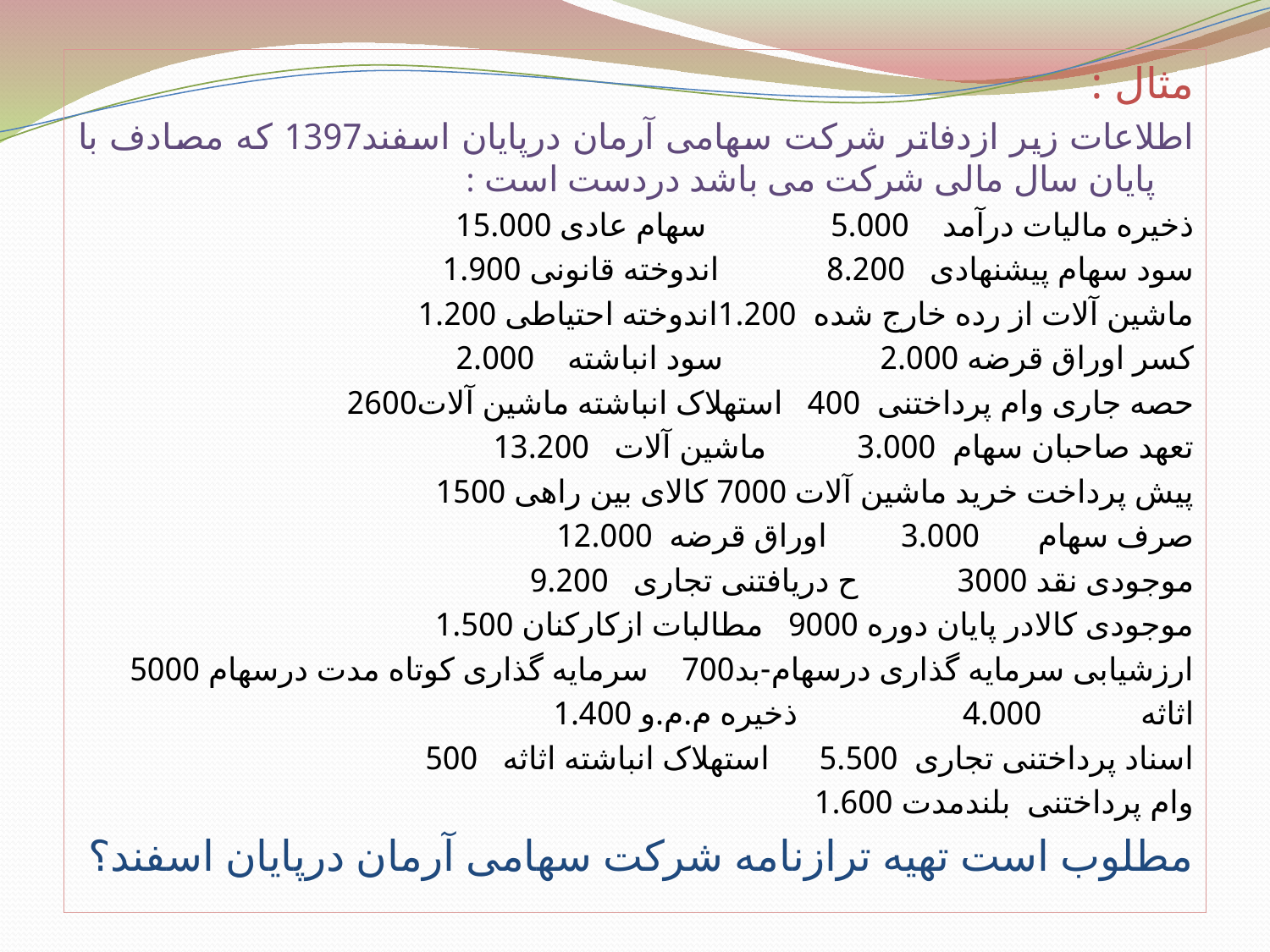

#
مثال :
اطلاعات زیر ازدفاتر شرکت سهامی آرمان درپایان اسفند1397 که مصادف با پایان سال مالی شرکت می باشد دردست است :
ذخیره مالیات درآمد    5.000               سهام عادی 15.000
سود سهام پیشنهادی   8.200             اندوخته قانونی 1.900
ماشین آلات از رده خارج شده  1.200اندوخته احتیاطی 1.200
کسر اوراق قرضه 2.000                   سود انباشته    2.000
حصه جاری وام پرداختنی  400   استهلاک انباشته ماشین آلات2600
تعهد صاحبان سهام  3.000           ماشین آلات   13.200
پیش پرداخت خرید ماشین آلات 7000 کالای بین راهی 1500
صرف سهام       3.000         اوراق قرضه  12.000
موجودی نقد 3000            ح دریافتنی تجاری   9.200
موجودی کالادر پایان دوره 9000   مطالبات ازکارکنان 1.500
ارزشیابی سرمایه گذاری درسهام-بد700    سرمایه گذاری کوتاه مدت درسهام 5000
اثاثه            4.000                    ذخیره م.م.و 1.400
اسناد پرداختنی تجاری  5.500      استهلاک انباشته اثاثه   500
وام پرداختنی  بلندمدت 1.600
مطلوب است تهیه ترازنامه شرکت سهامی آرمان درپایان اسفند؟